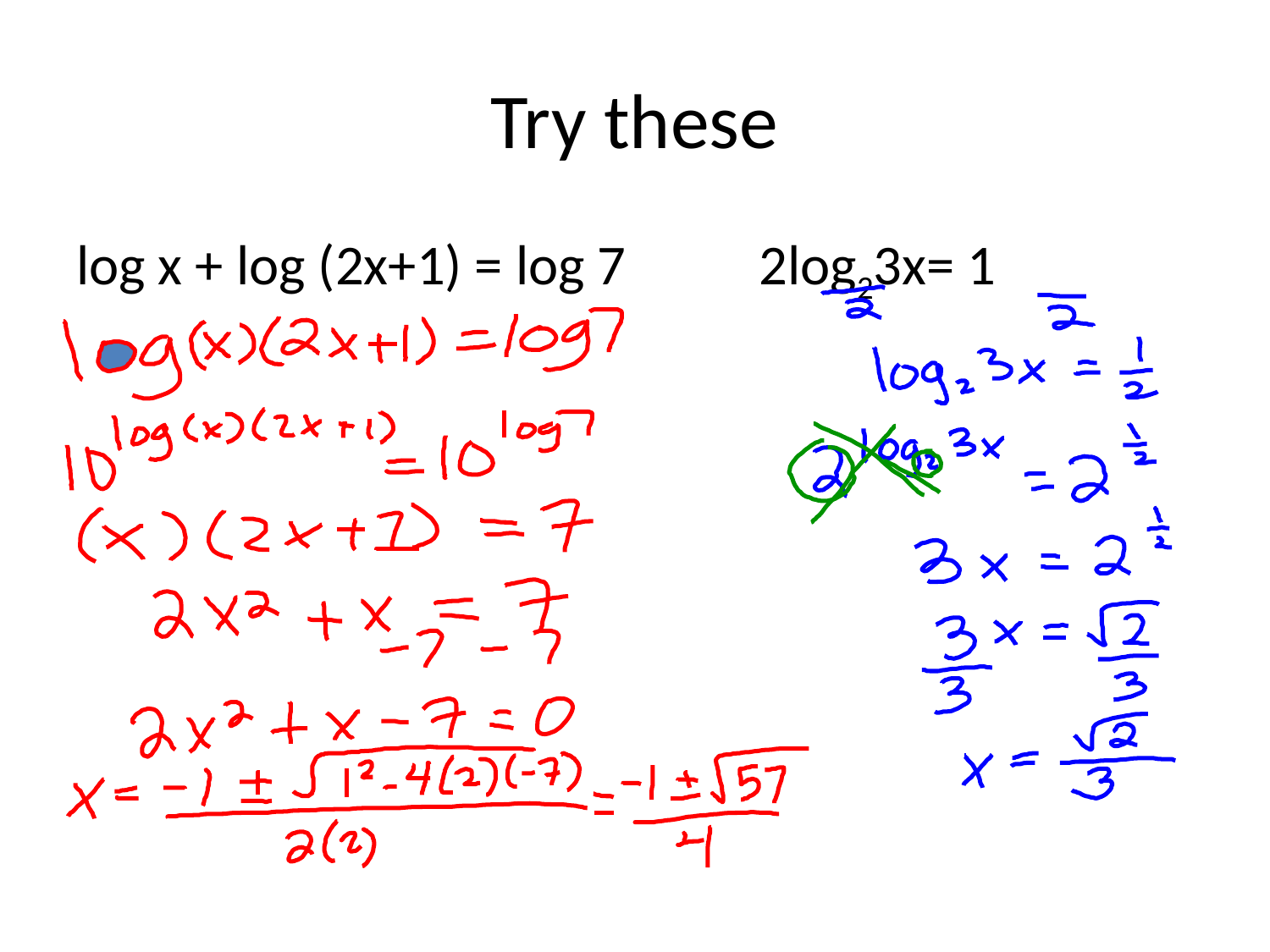

# Try these
log x + log (2x+1) = log 7		2log23x= 1